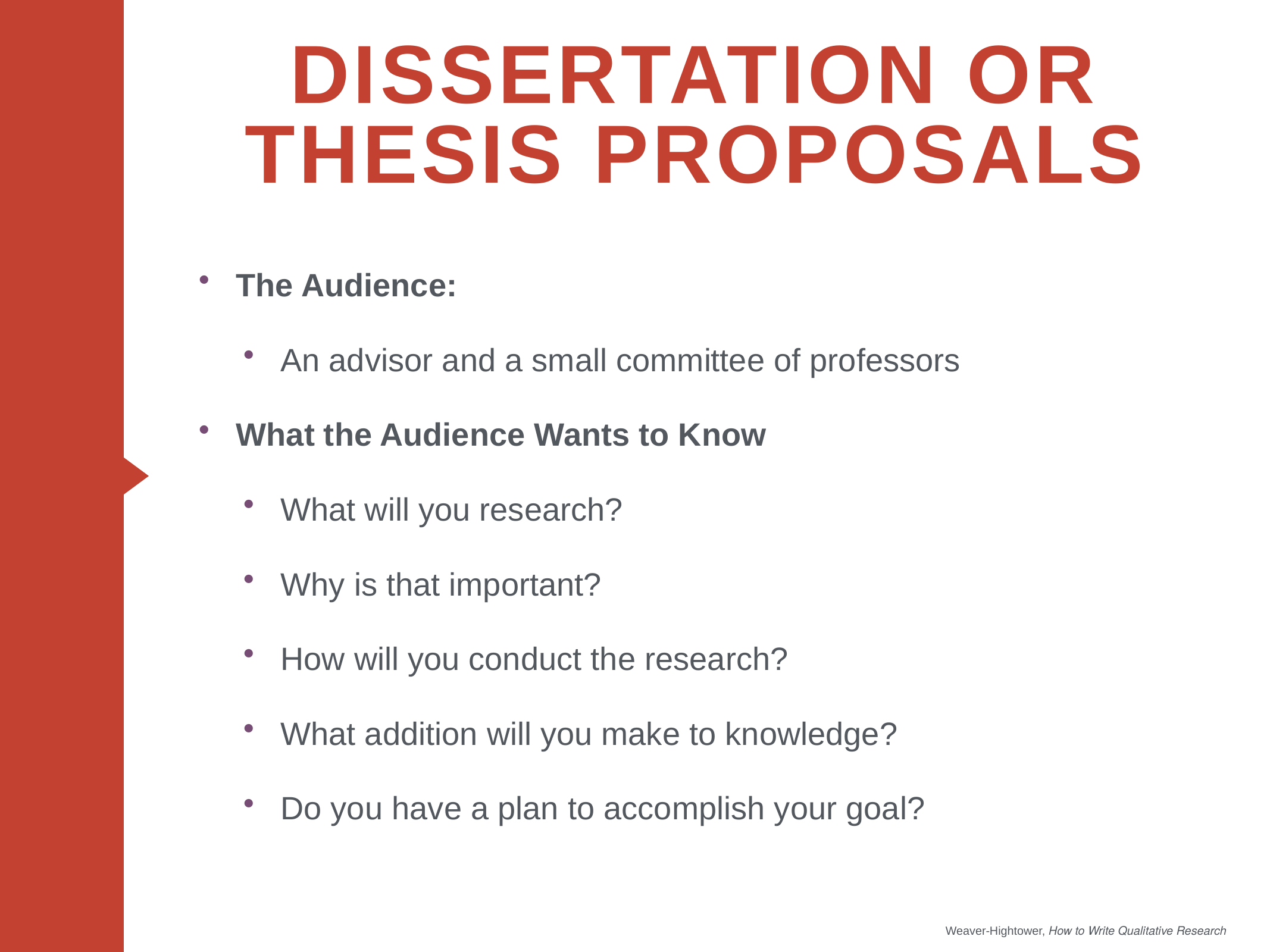

# Dissertation or Thesis proposals
The Audience:
An advisor and a small committee of professors
What the Audience Wants to Know
What will you research?
Why is that important?
How will you conduct the research?
What addition will you make to knowledge?
Do you have a plan to accomplish your goal?